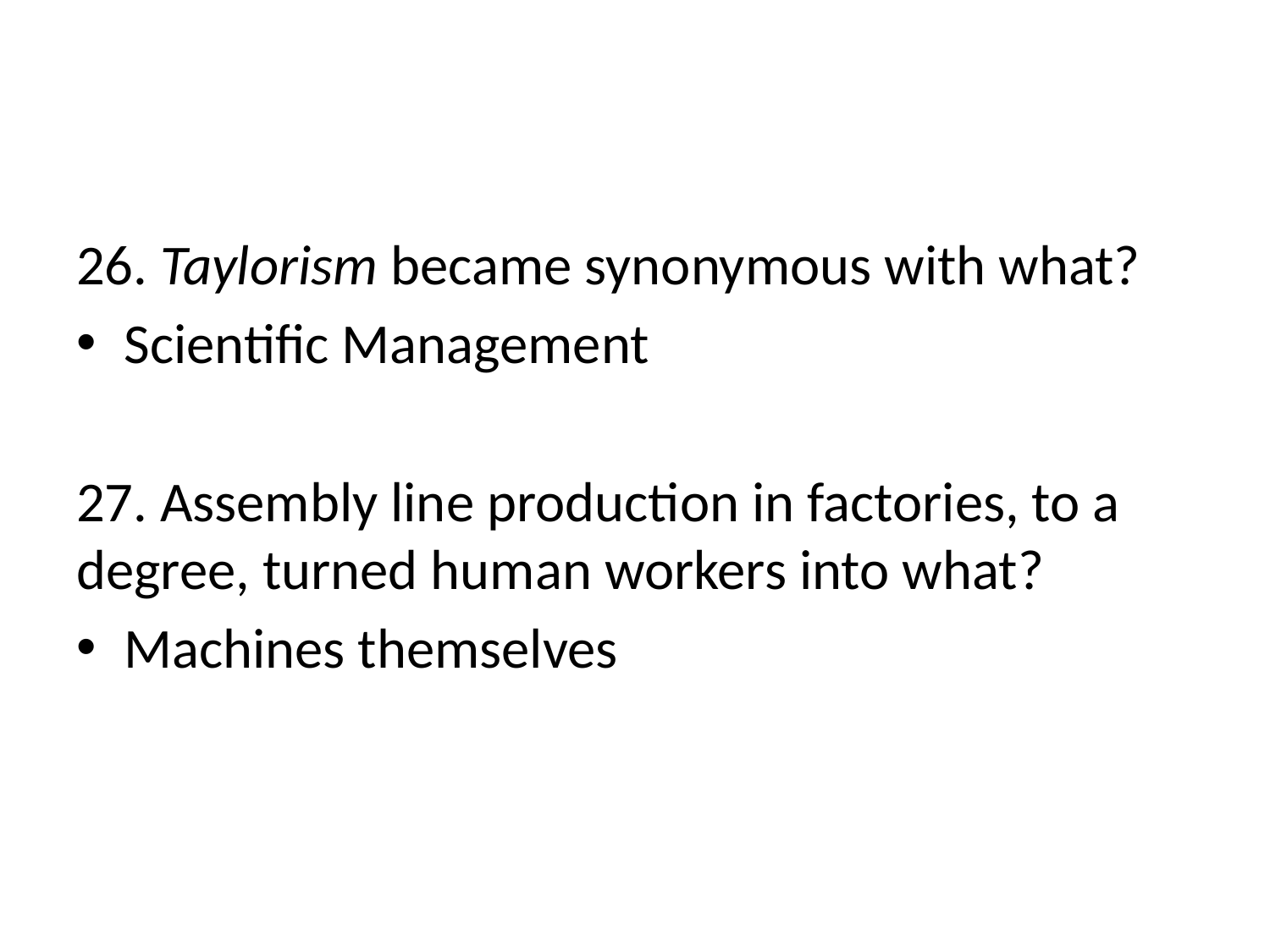

#
26. Taylorism became synonymous with what?
Scientific Management

27. Assembly line production in factories, to a degree, turned human workers into what?
Machines themselves